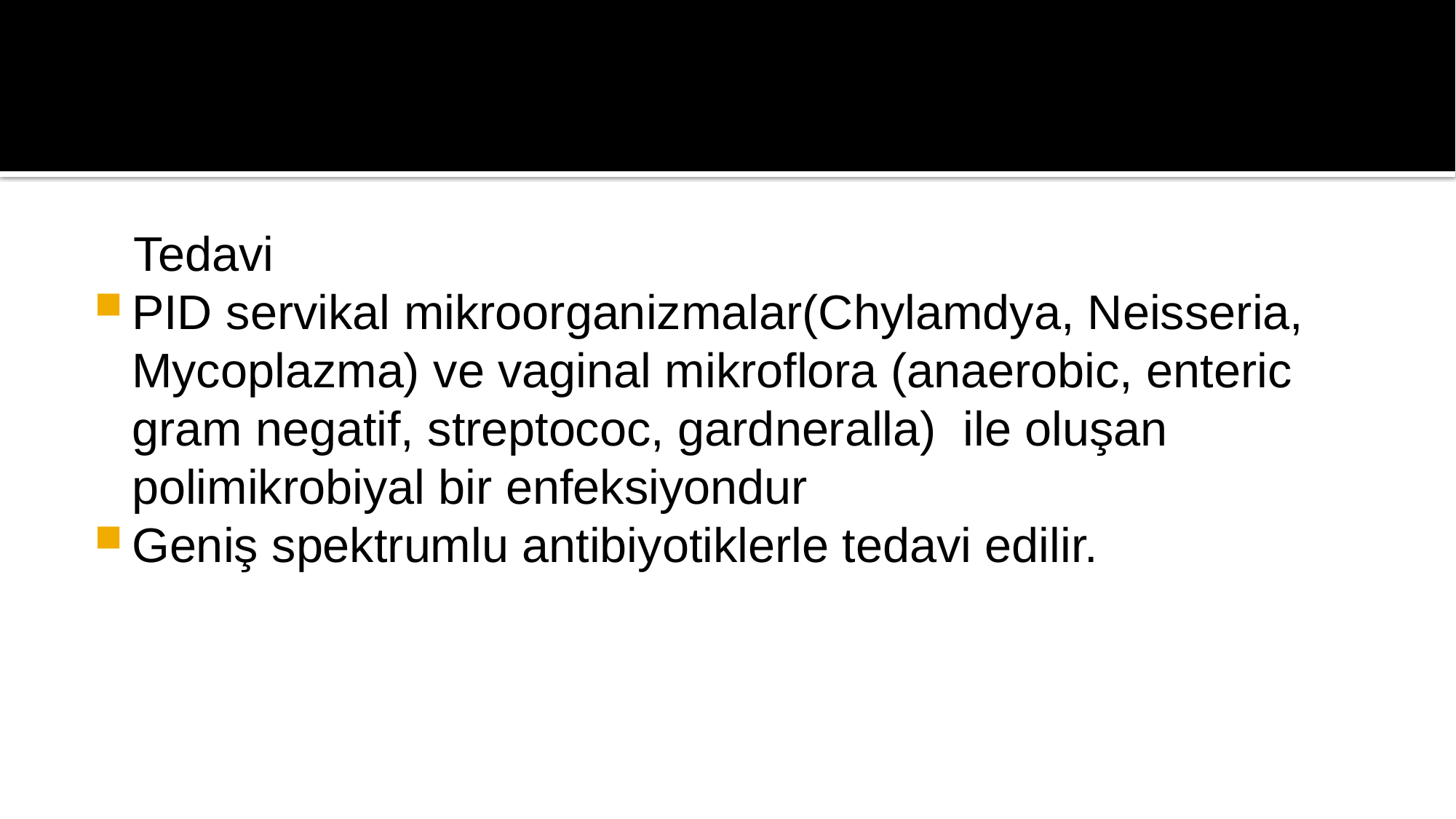

Tedavi
PID servikal mikroorganizmalar(Chylamdya, Neisseria, Mycoplazma) ve vaginal mikroflora (anaerobic, enteric gram negatif, streptococ, gardneralla)  ile oluşan polimikrobiyal bir enfeksiyondur
Geniş spektrumlu antibiyotiklerle tedavi edilir.